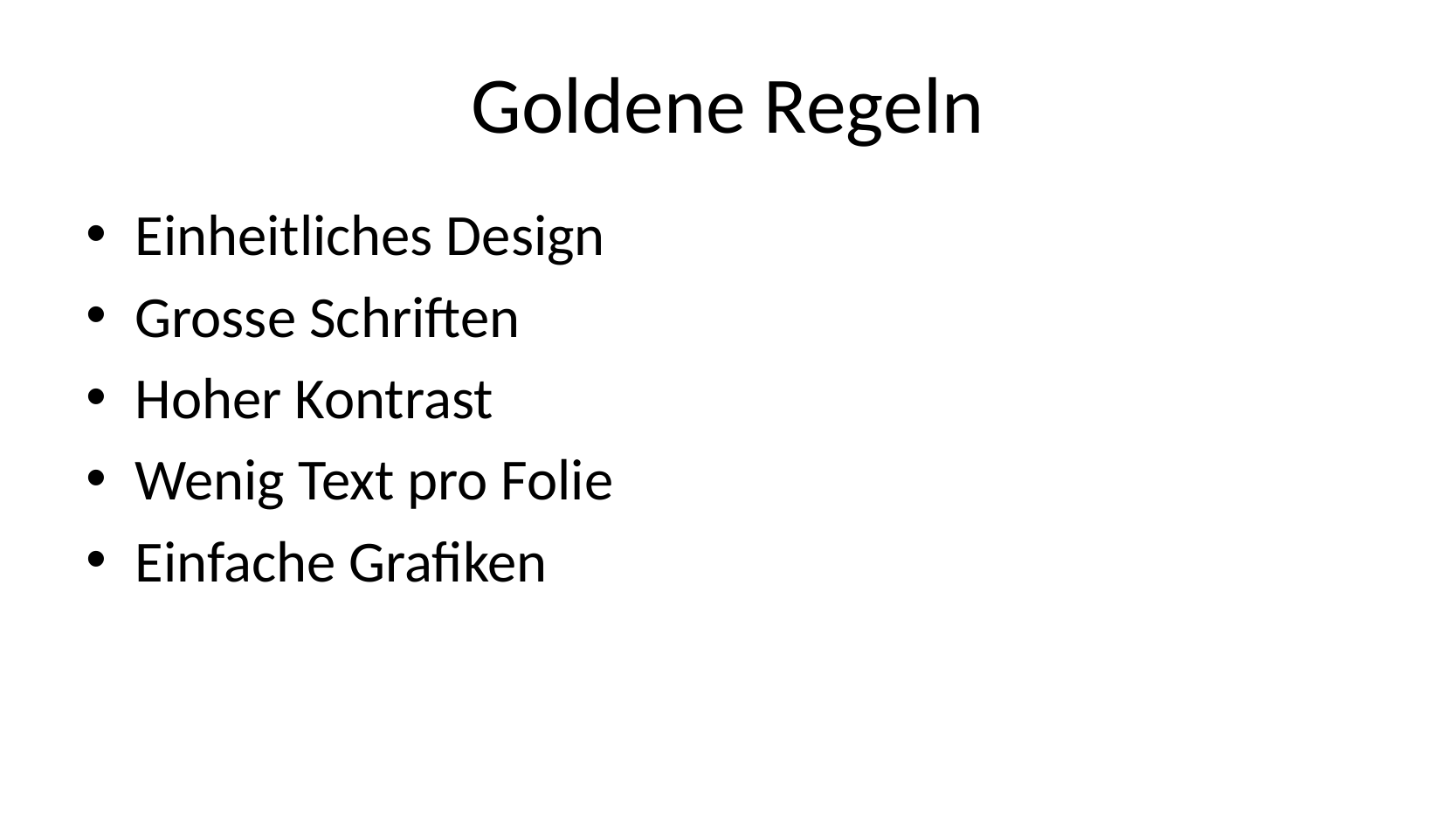

# Goldene Regeln
Einheitliches Design
Grosse Schriften
Hoher Kontrast
Wenig Text pro Folie
Einfache Grafiken